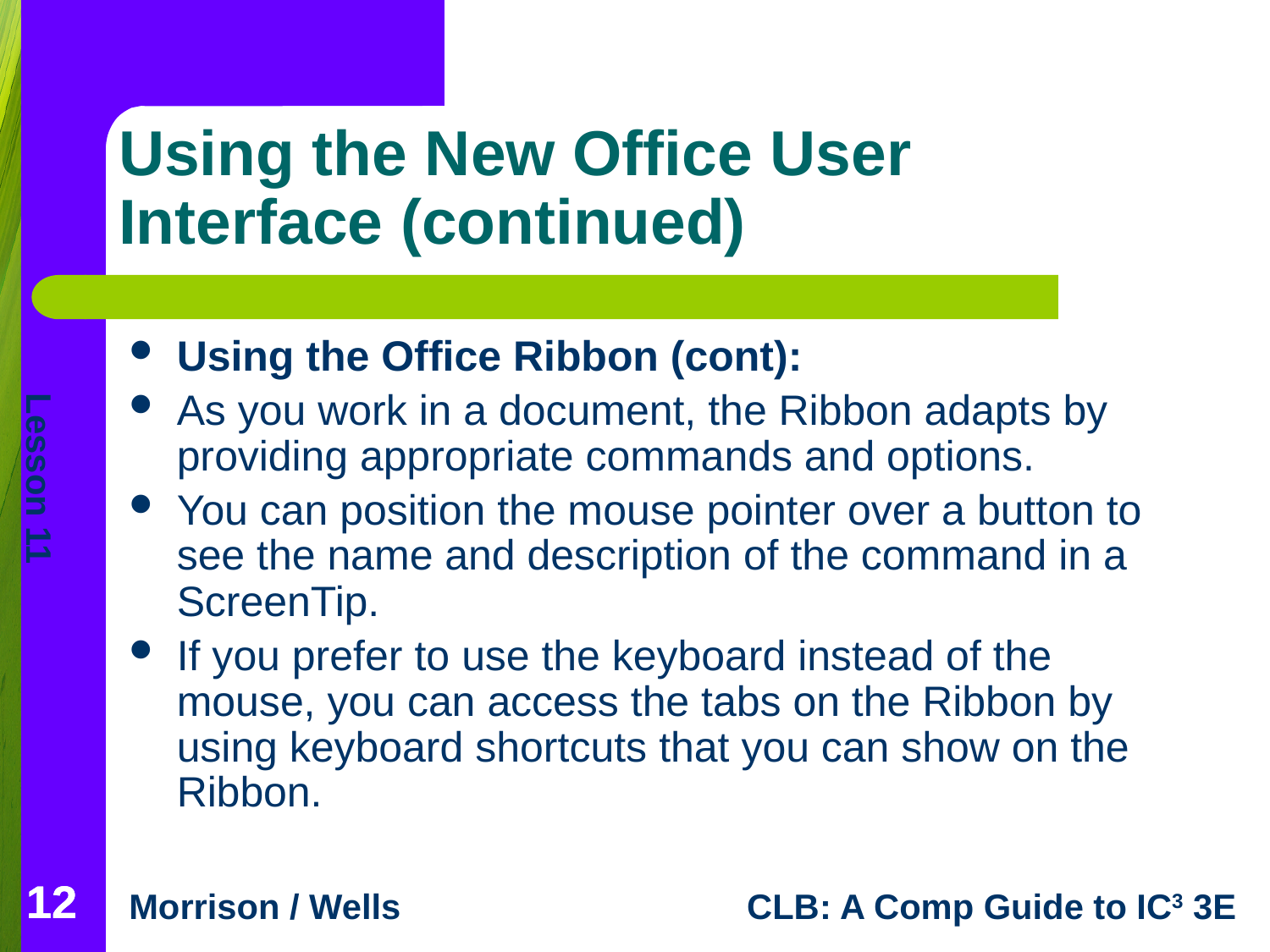

# Using the New Office User Interface (continued)
Using the Office Ribbon (cont):
As you work in a document, the Ribbon adapts by providing appropriate commands and options.
You can position the mouse pointer over a button to see the name and description of the command in a ScreenTip.
If you prefer to use the keyboard instead of the mouse, you can access the tabs on the Ribbon by using keyboard shortcuts that you can show on the Ribbon.
12
12
12